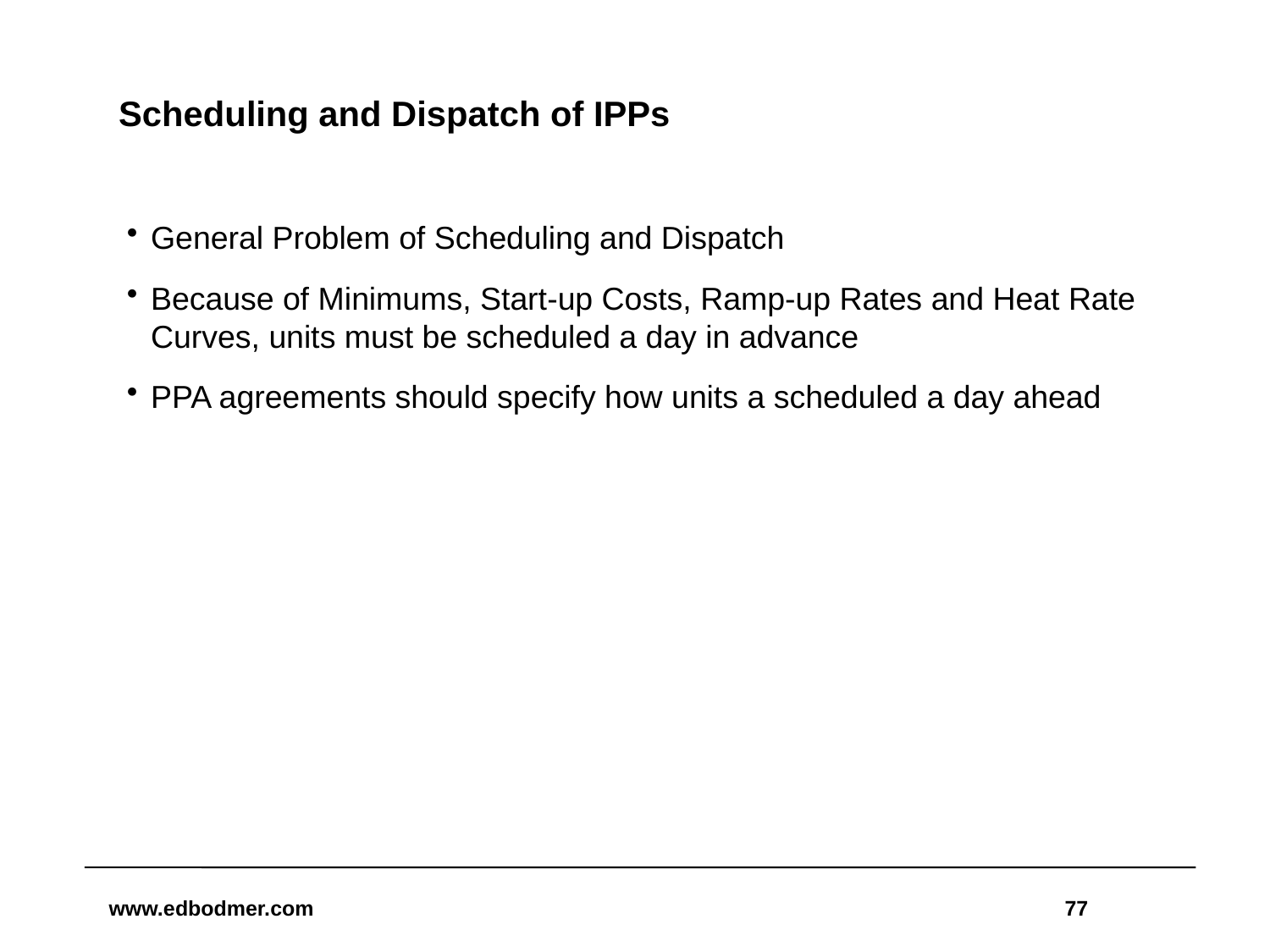

# Scheduling and Dispatch of IPPs
General Problem of Scheduling and Dispatch
Because of Minimums, Start-up Costs, Ramp-up Rates and Heat Rate Curves, units must be scheduled a day in advance
PPA agreements should specify how units a scheduled a day ahead